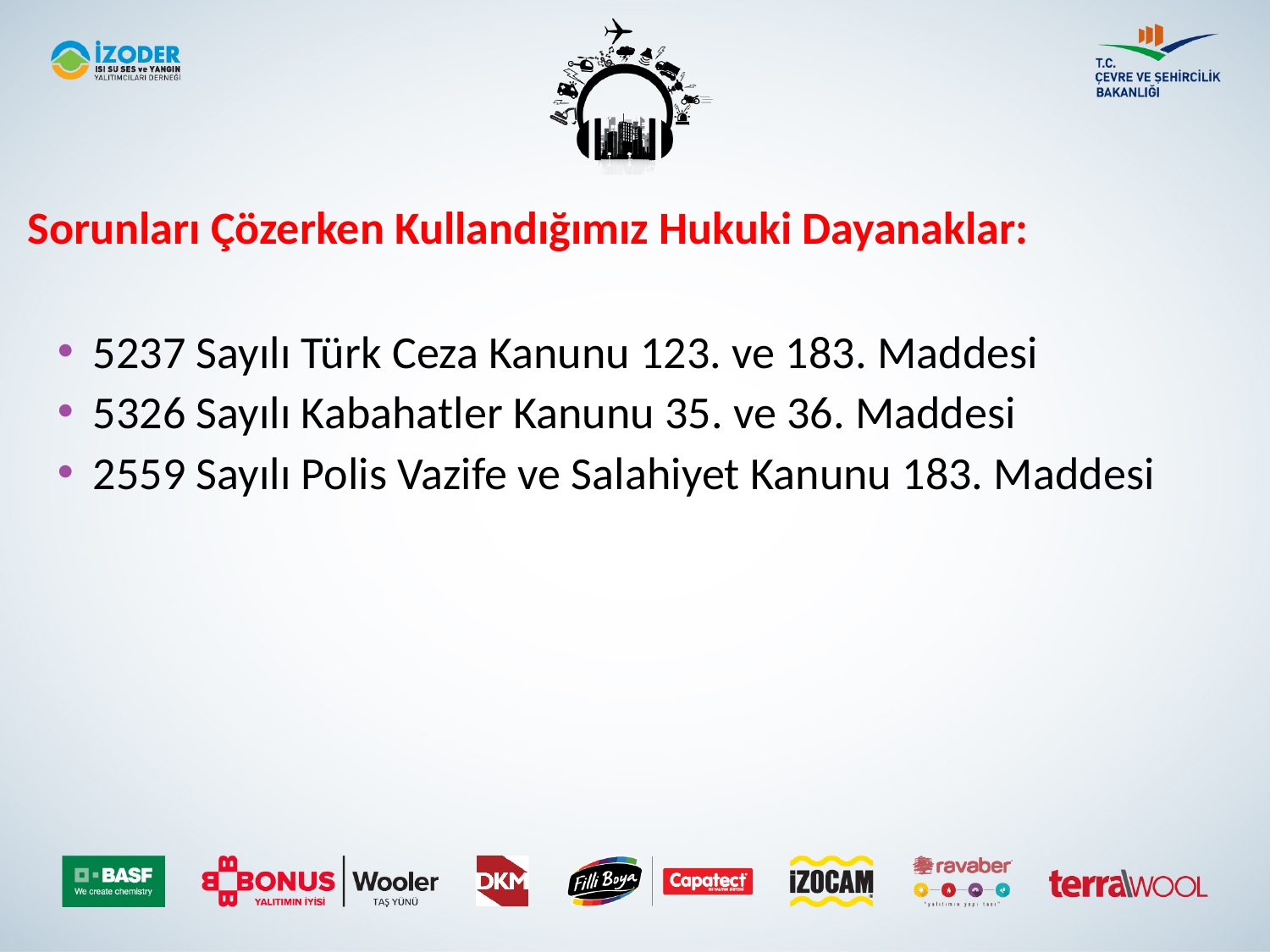

Sorunları Çözerken Kullandığımız Hukuki Dayanaklar:
5237 Sayılı Türk Ceza Kanunu 123. ve 183. Maddesi
5326 Sayılı Kabahatler Kanunu 35. ve 36. Maddesi
2559 Sayılı Polis Vazife ve Salahiyet Kanunu 183. Maddesi